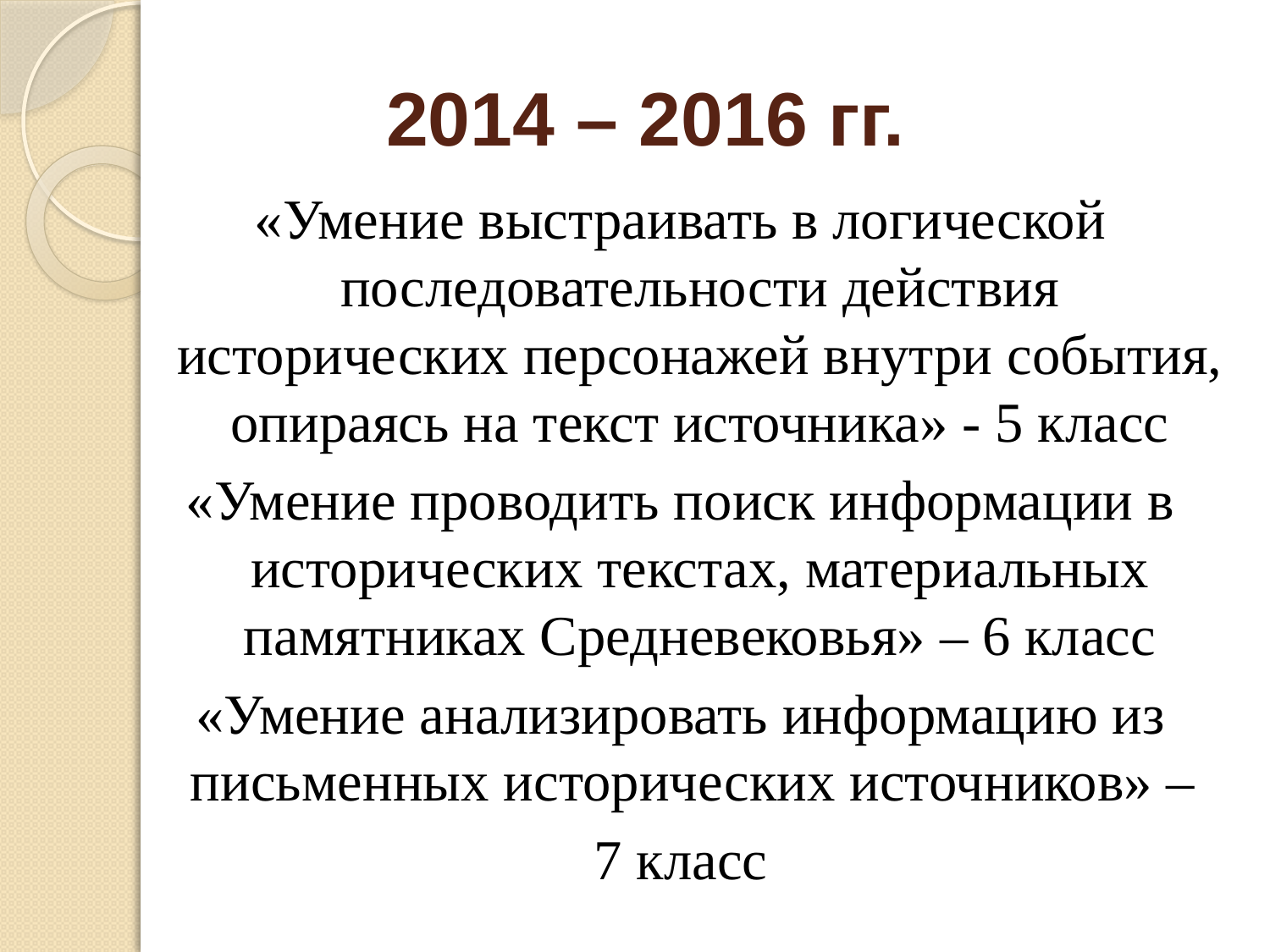

2014 – 2016 гг.
«Умение выстраивать в логической последовательности действия исторических персонажей внутри события, опираясь на текст источника» - 5 класс
«Умение проводить поиск информации в исторических текстах, материальных памятниках Средневековья» – 6 класс
«Умение анализировать информацию из письменных исторических источников» –
7 класс